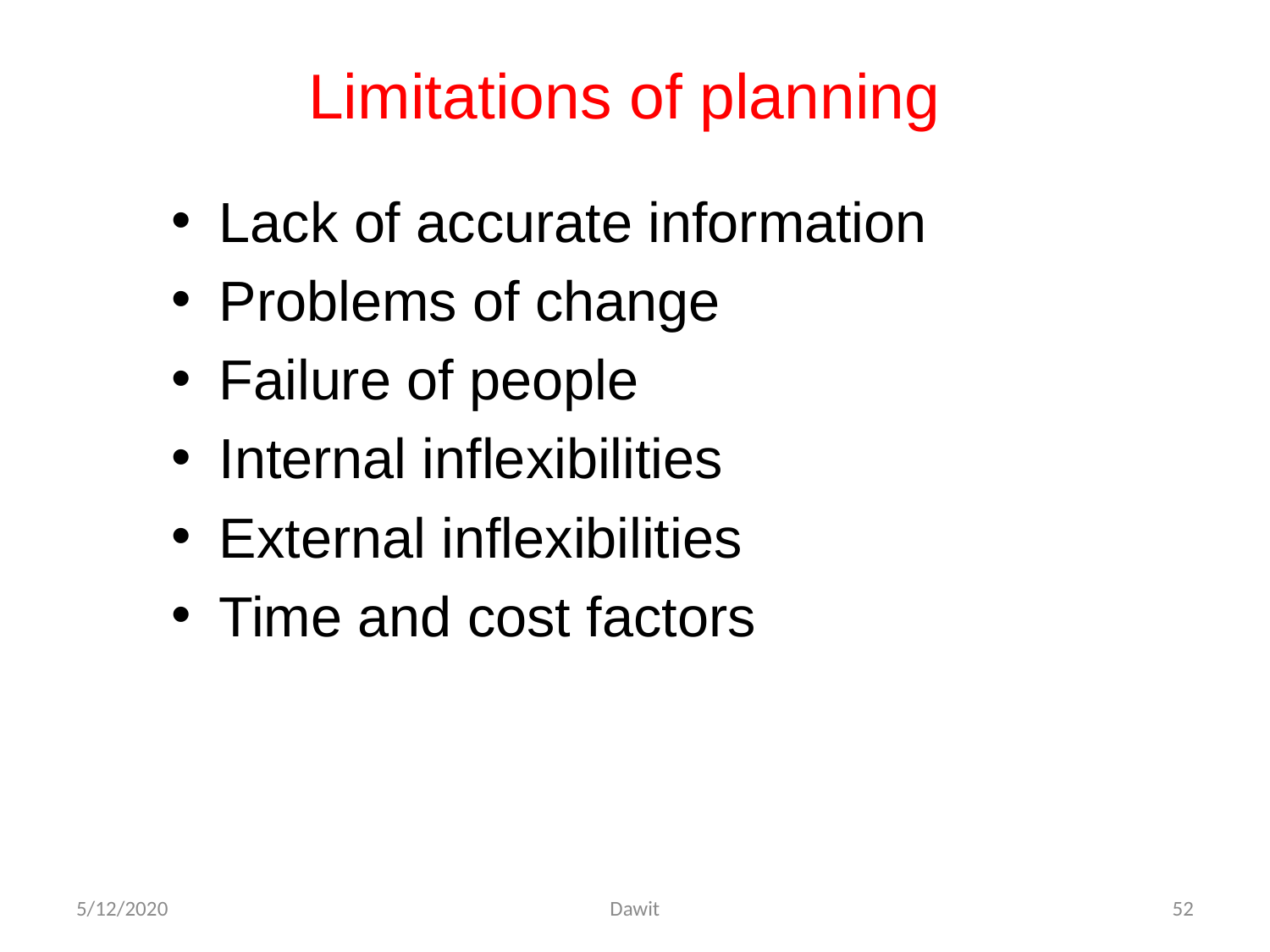

# Limitations of planning
Lack of accurate information
Problems of change
Failure of people
Internal inflexibilities
External inflexibilities
Time and cost factors

5/12/2020
Dawit
52